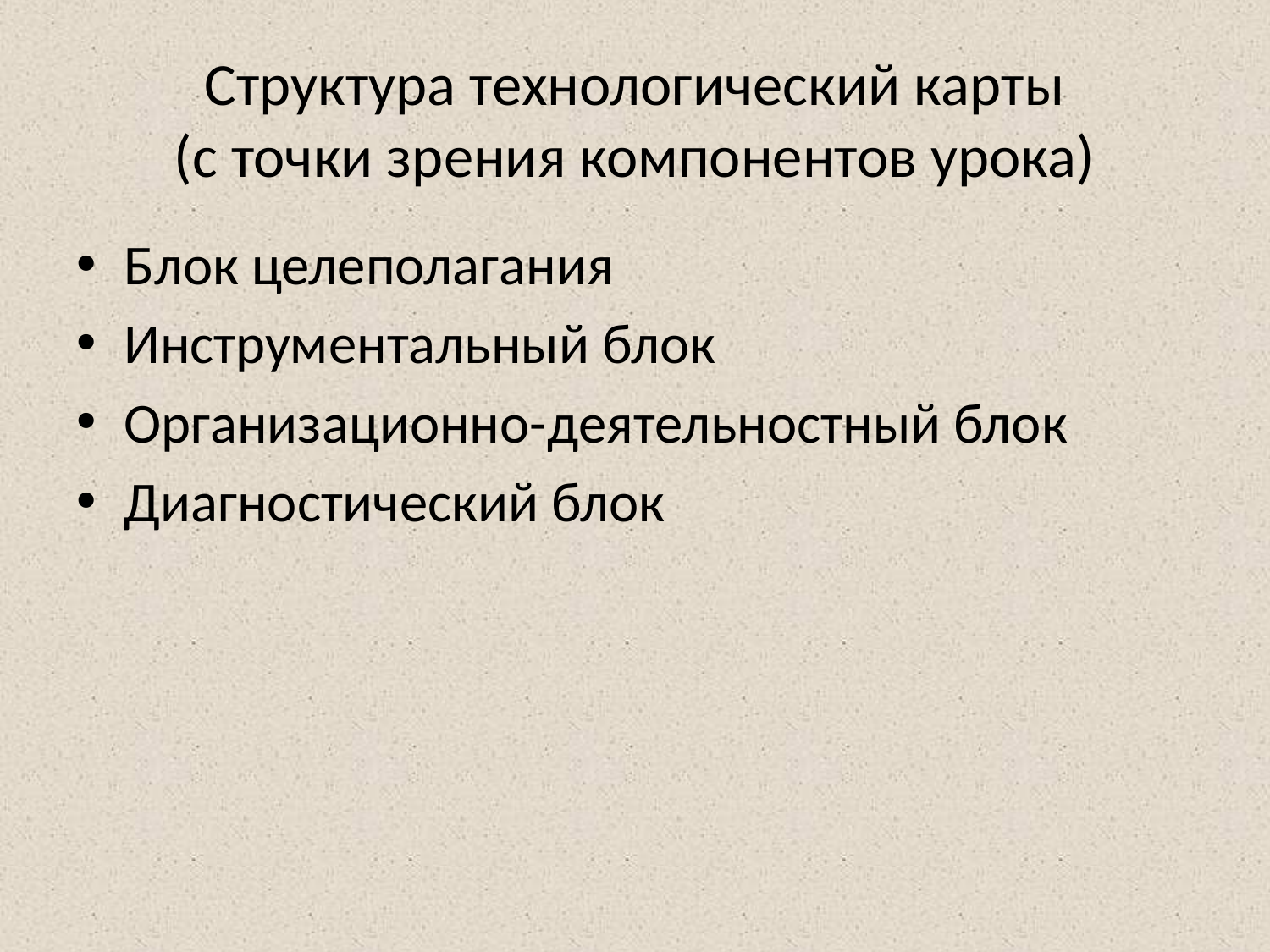

# Структура технологический карты (с точки зрения компонентов урока)
Блок целеполагания
Инструментальный блок
Организационно-деятельностный блок
Диагностический блок